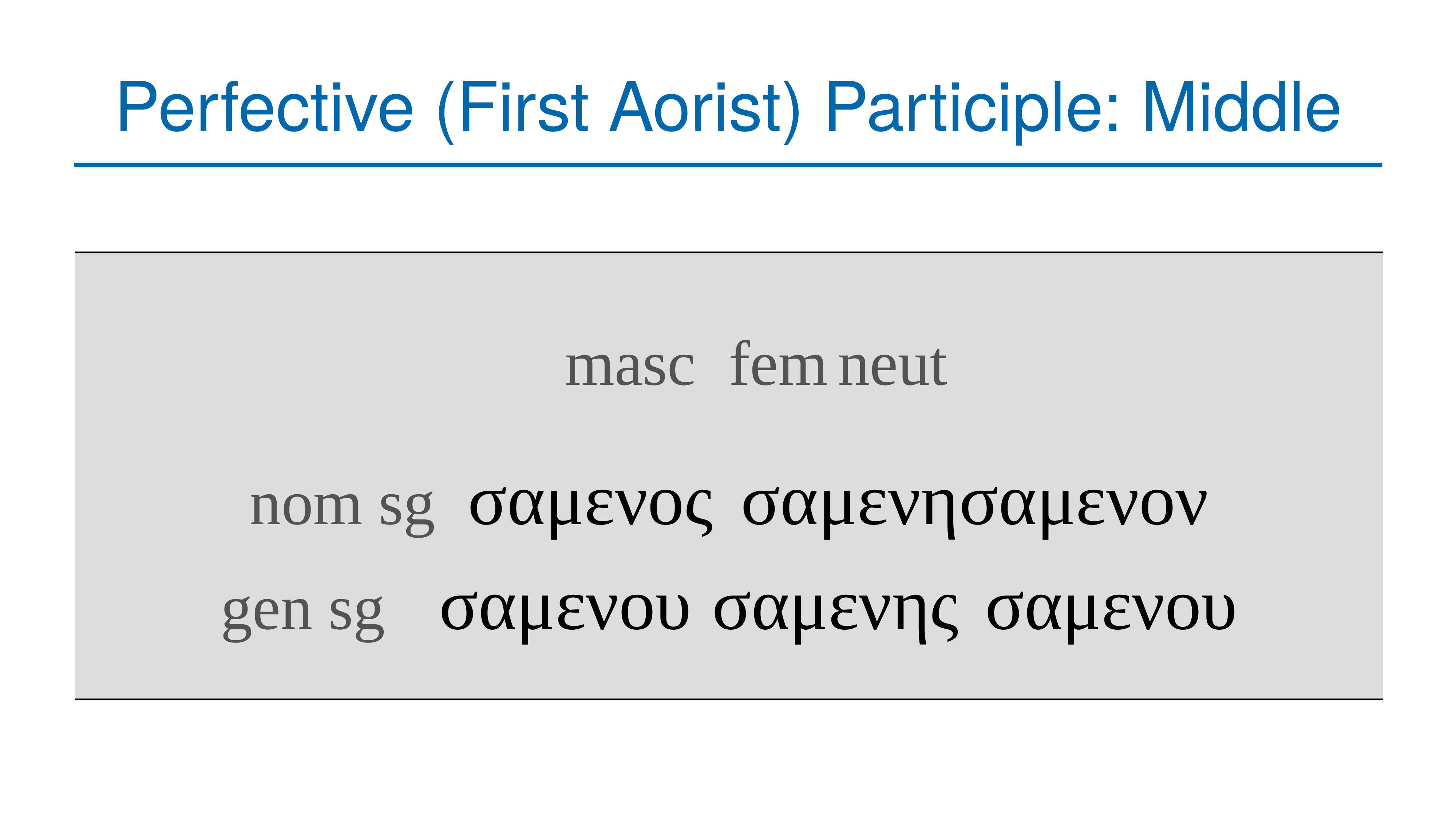

# Perfective (First Aorist) Participle: Middle
| masc fem neut nom sg σαμενος σαμενη σαμενον gen sg σαμενου σαμενης σαμενου |
| --- |